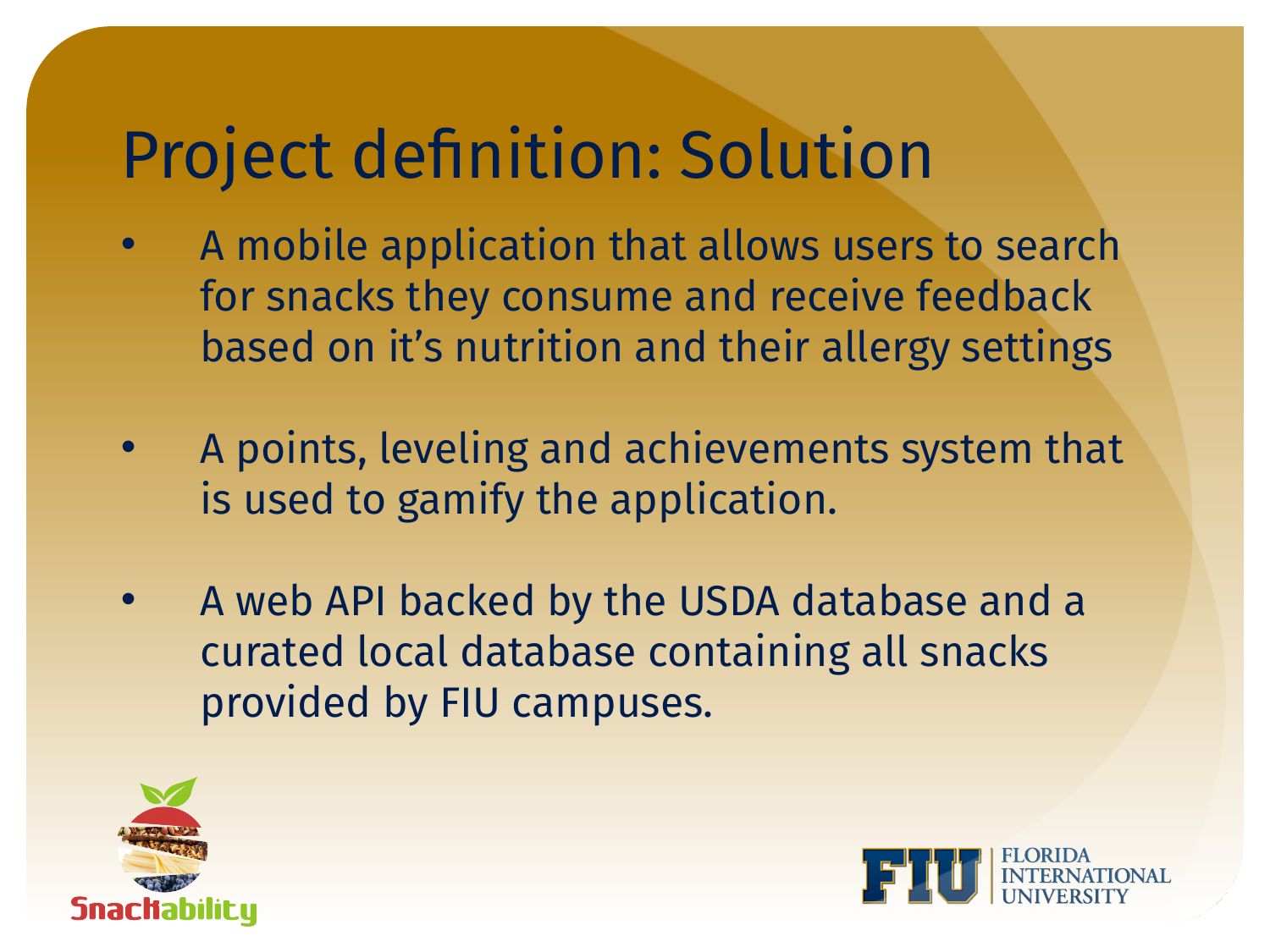

# Project definition: Solution
A mobile application that allows users to search for snacks they consume and receive feedback based on it’s nutrition and their allergy settings

A points, leveling and achievements system that is used to gamify the application.

A web API backed by the USDA database and a curated local database containing all snacks provided by FIU campuses.